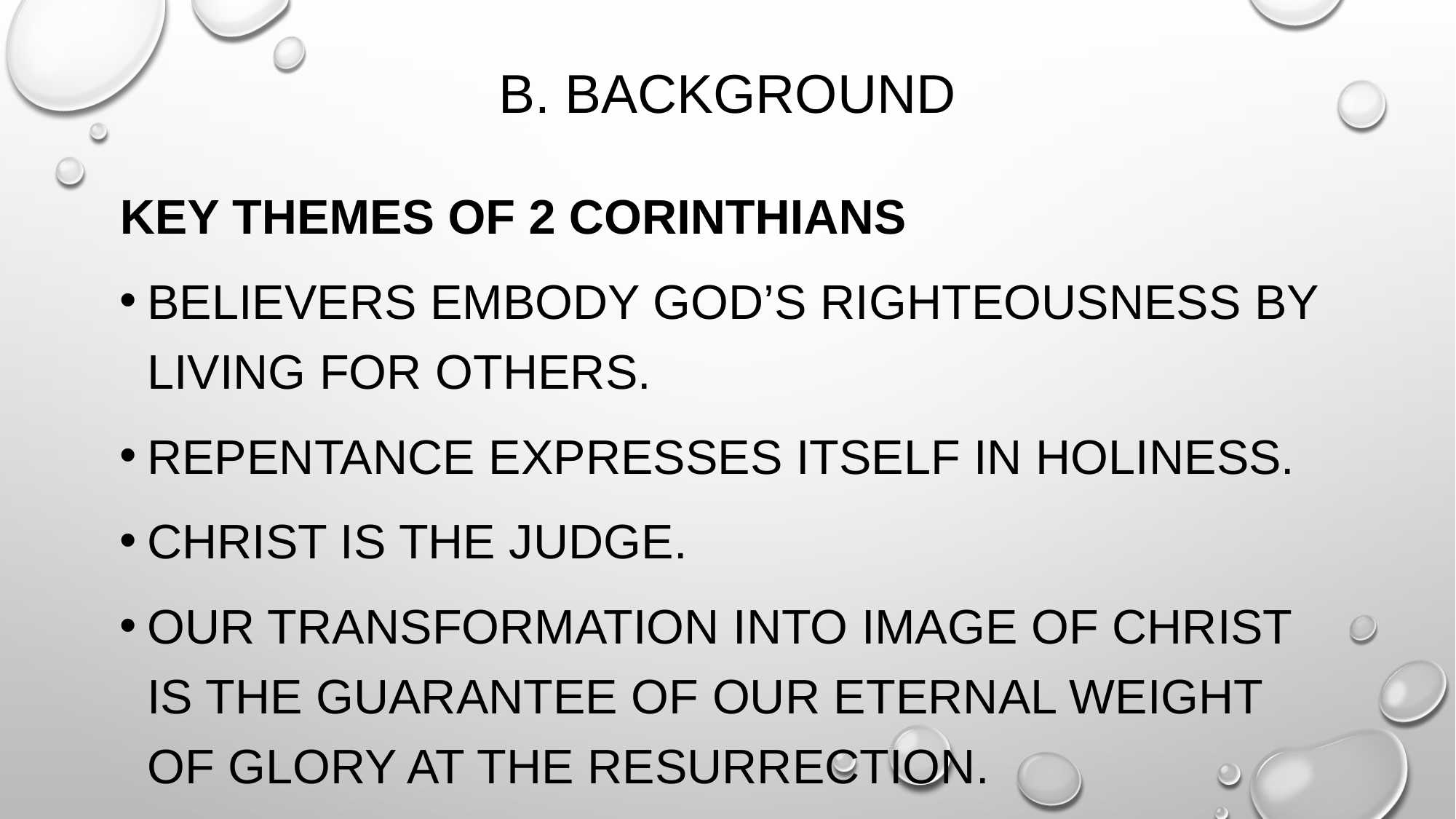

# b. background
Key themes of 2 Corinthians
Believers embody god’s righteousness by living for others.
Repentance expresses itself in holiness.
Christ is the judge.
Our transformation into image of Christ is the guarantee of our eternal weight of glory at the resurrection.